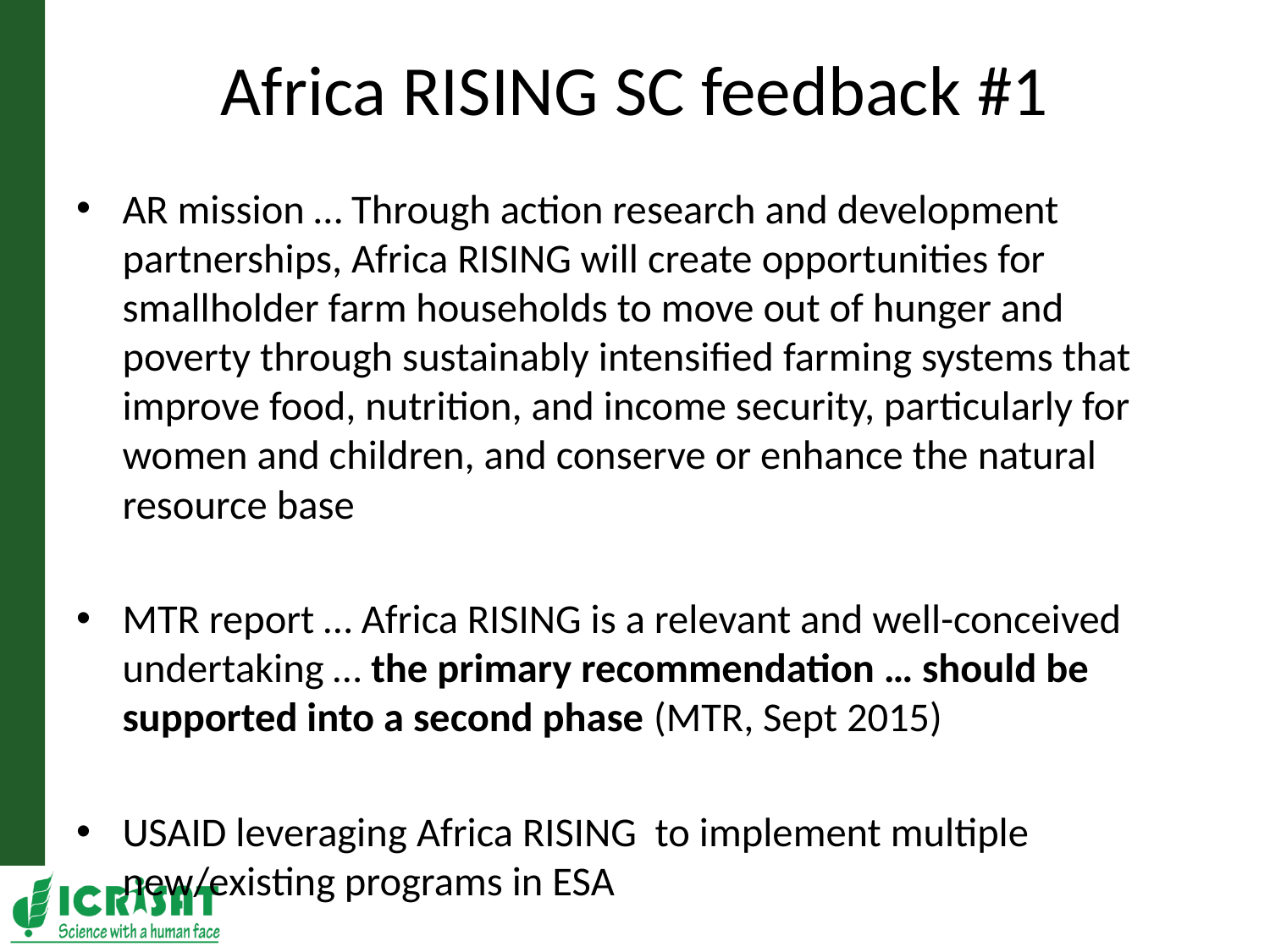

# Africa RISING SC feedback #1
AR mission … Through action research and development partnerships, Africa RISING will create opportunities for smallholder farm households to move out of hunger and poverty through sustainably intensified farming systems that improve food, nutrition, and income security, particularly for women and children, and conserve or enhance the natural resource base

MTR report … Africa RISING is a relevant and well-conceived undertaking … the primary recommendation … should be supported into a second phase (MTR, Sept 2015)

USAID leveraging Africa RISING  to implement multiple new/existing programs in ESA